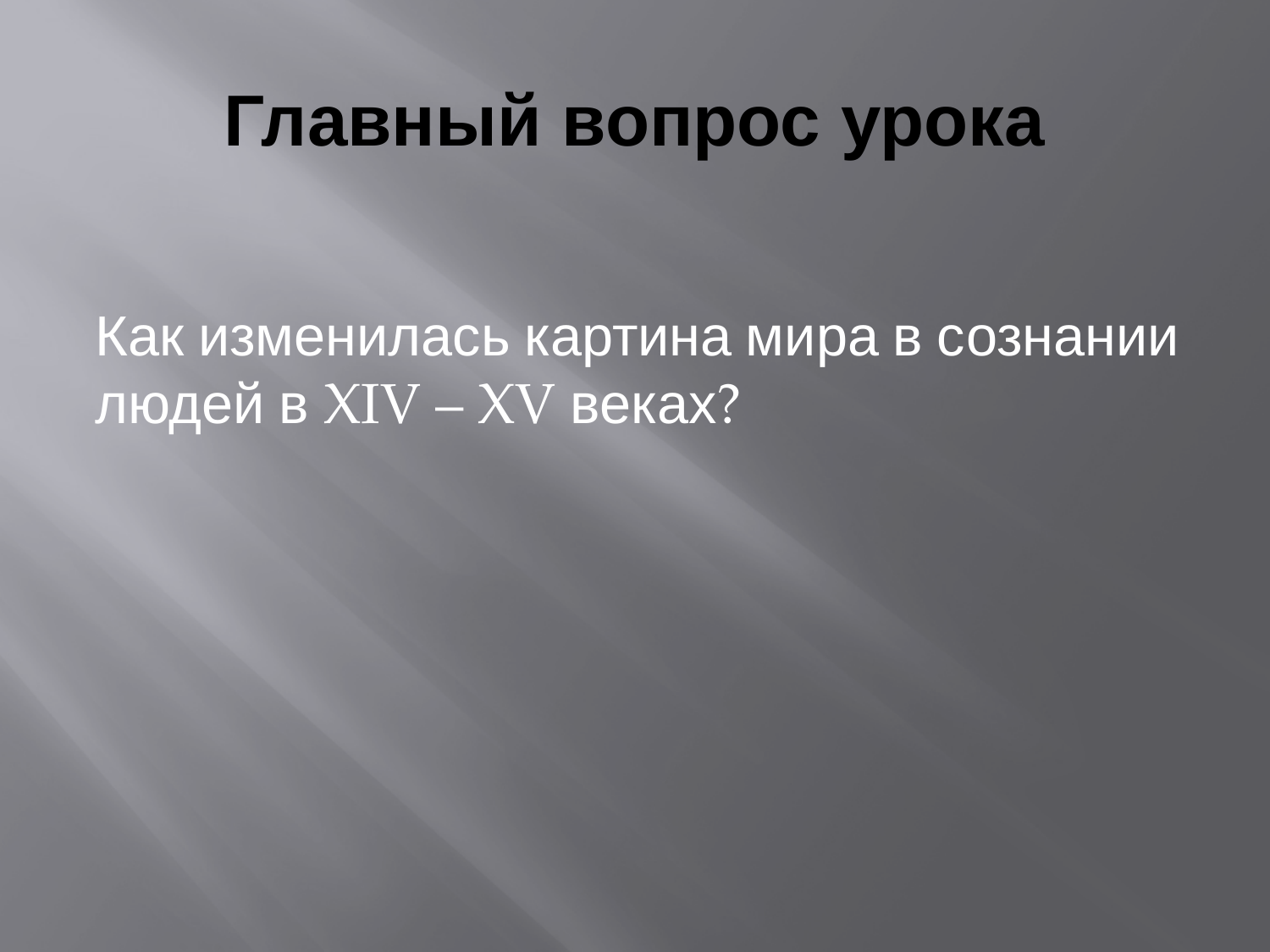

# Главный вопрос урока

Как изменилась картина мира в сознании людей в XIV – XV веках?